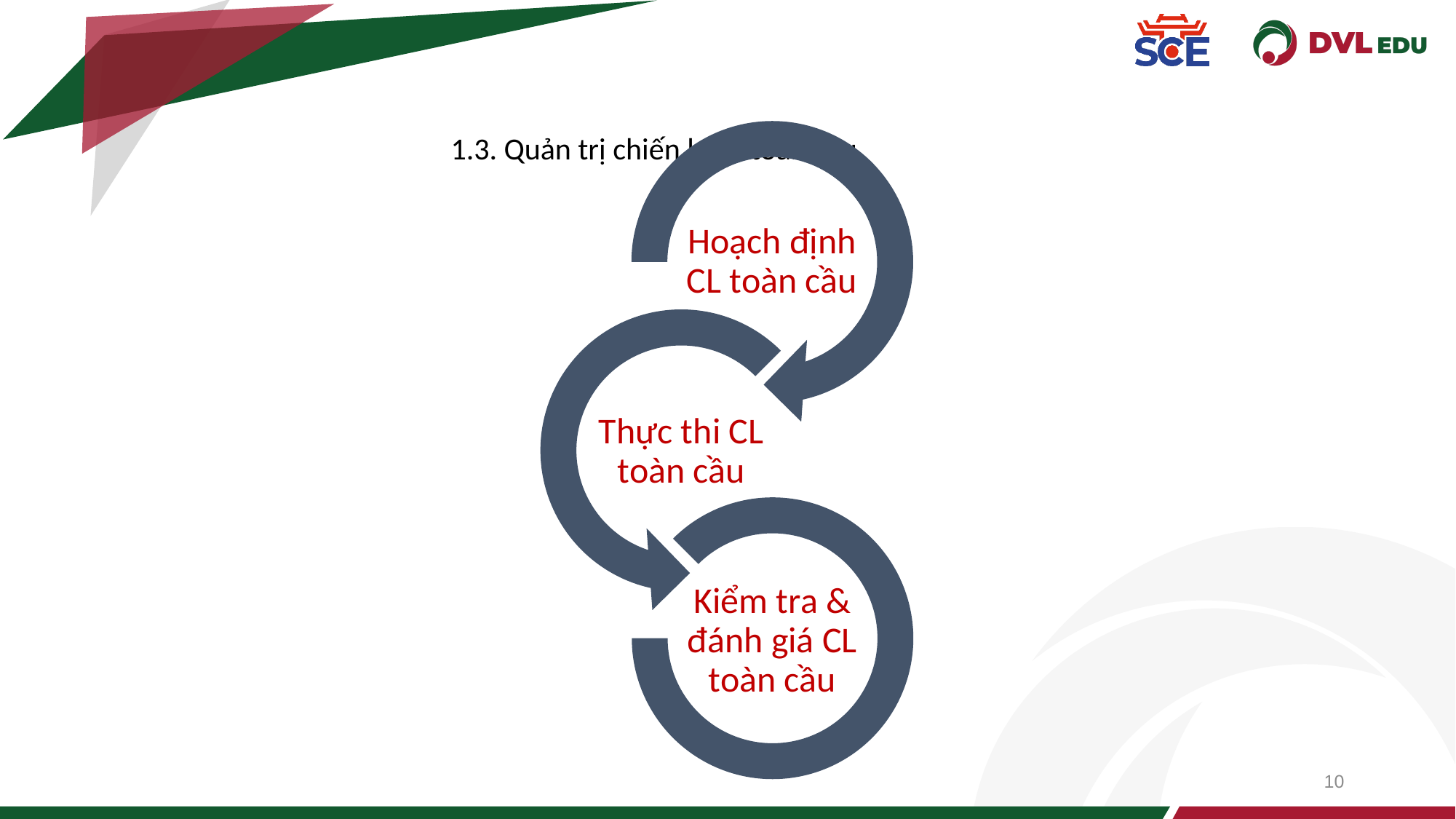

10
Hoạch định CL toàn cầu
Thực thi CL toàn cầu
Kiểm tra & đánh giá CL toàn cầu
1.3. Quản trị chiến lược toàn cầu